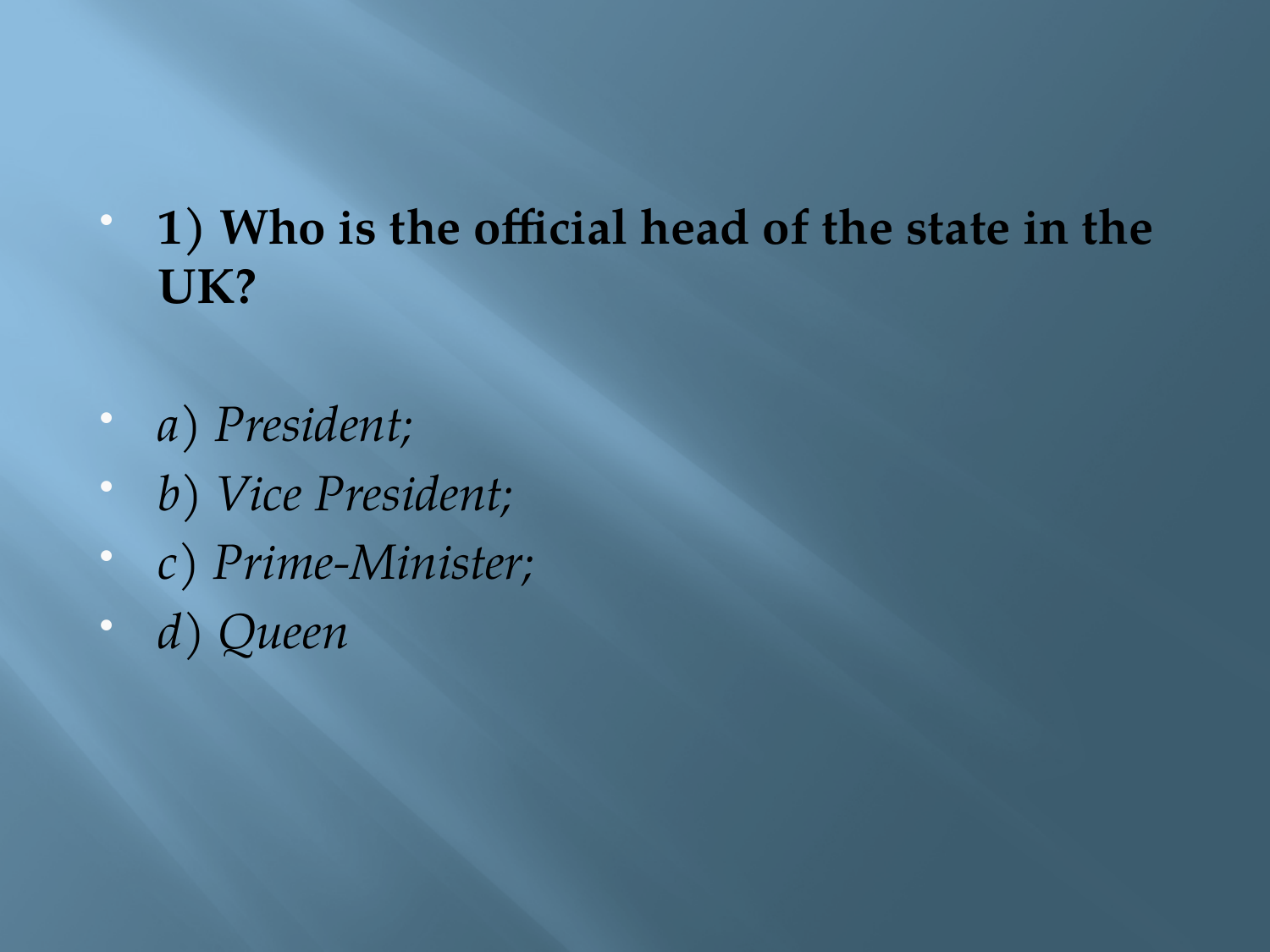

# 1) Who is the official head of the state in the UK?

a) President;
b) Vice President;
c) Prime-Minister;
d) Queen